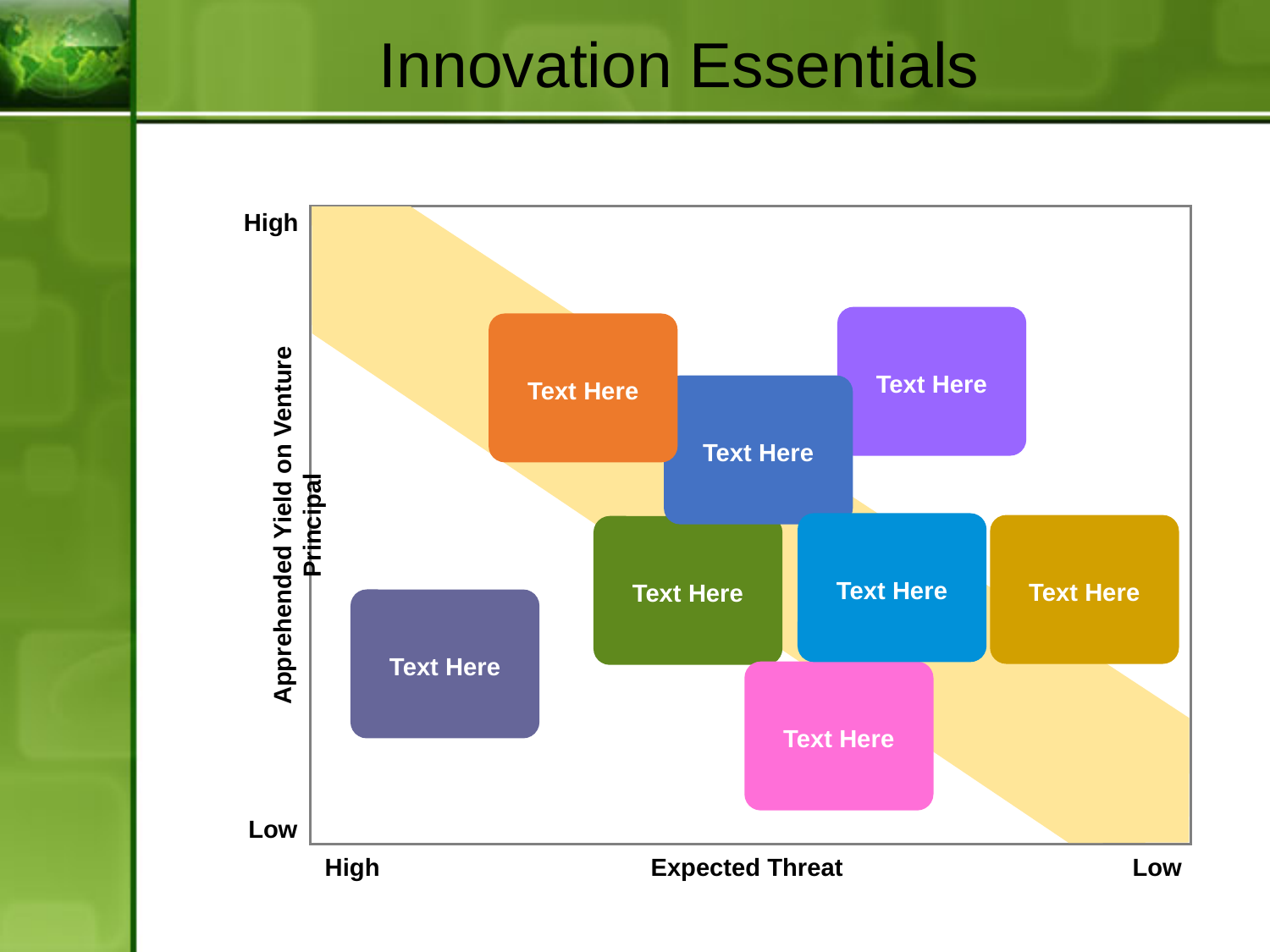

Innovation Essentials
High
Apprehended Yield on Venture Principal
Text Here
Text Here
Text Here
Text Here
Text Here
Text Here
Text Here
Text Here
Low
High
Expected Threat
Low